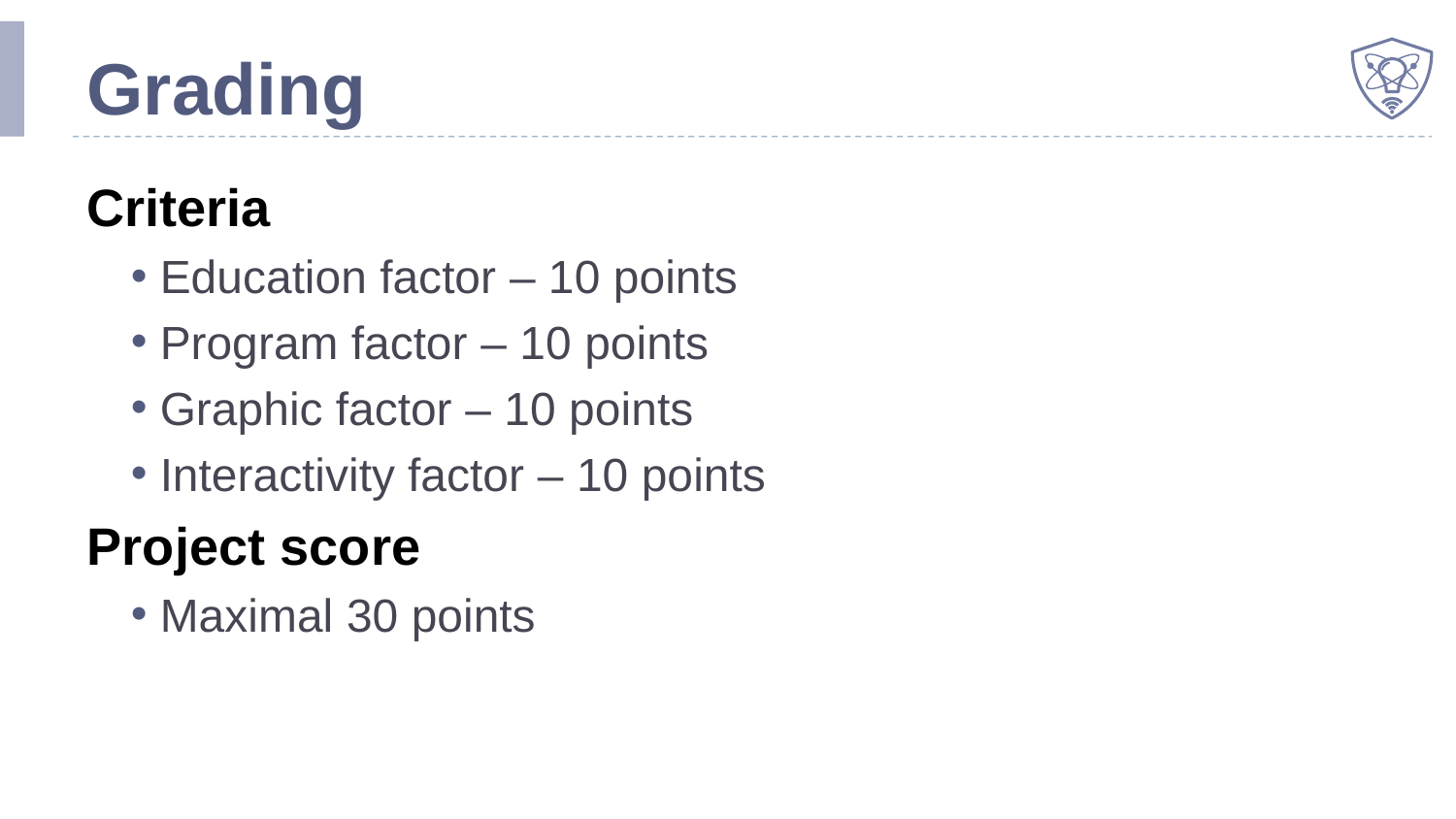

# Grading
Criteria
Education factor – 10 points
Program factor – 10 points
Graphic factor – 10 points
Interactivity factor – 10 points
Project score
Maximal 30 points